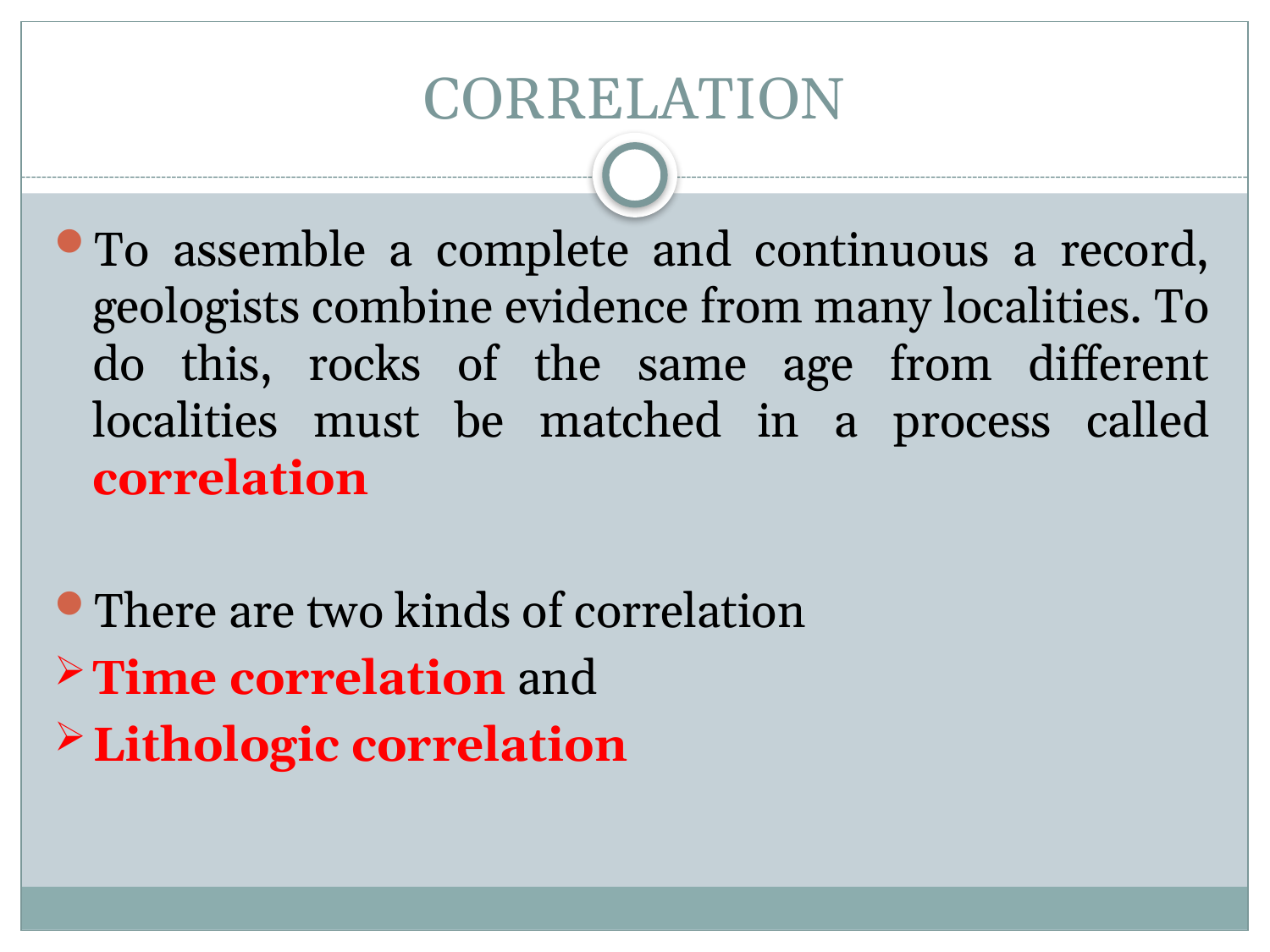

# CORRELATION
To assemble a complete and continuous a record, geologists combine evidence from many localities. To do this, rocks of the same age from different localities must be matched in a process called correlation

There are two kinds of correlation
Time correlation and
Lithologic correlation